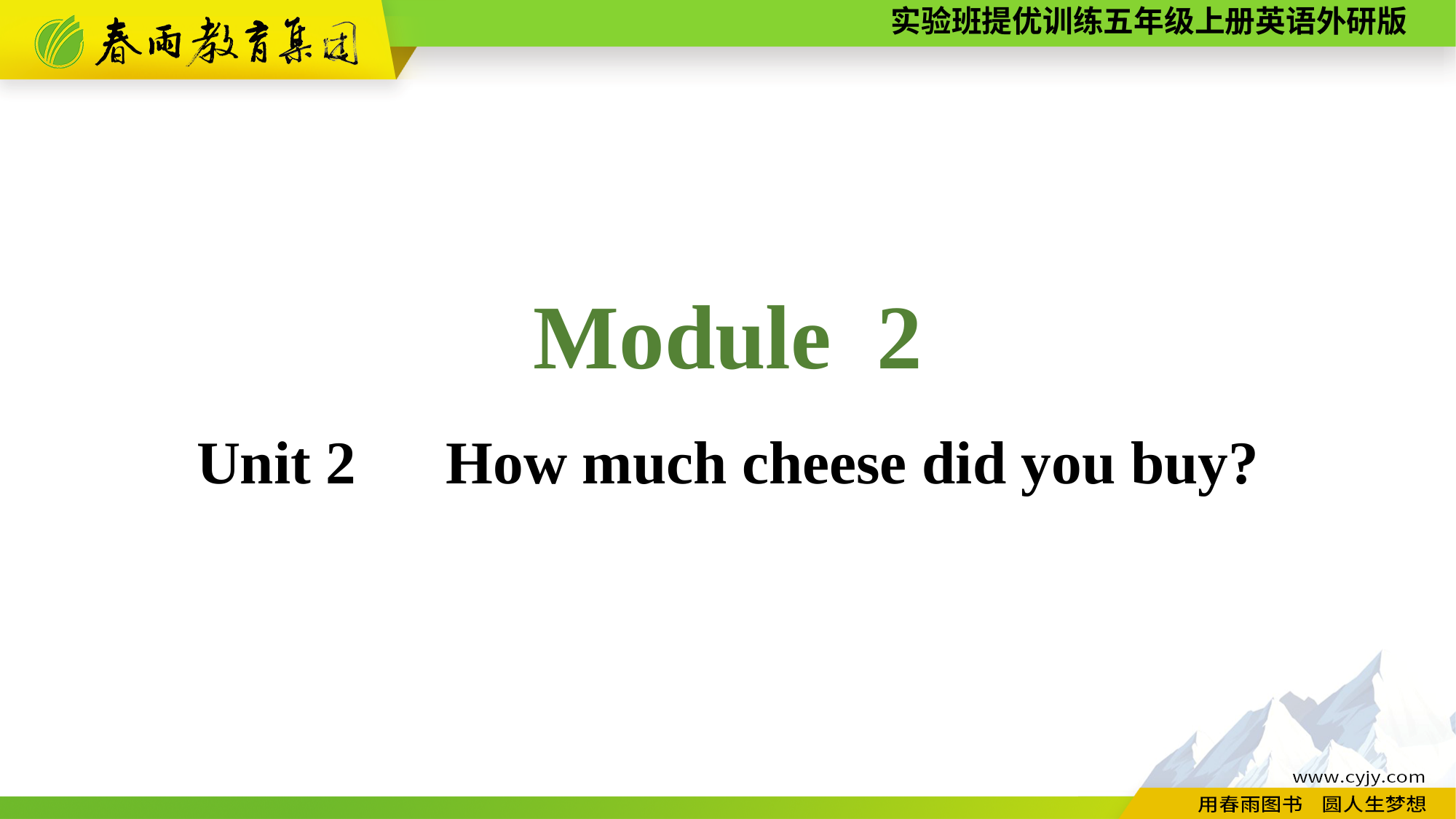

Module  2
Unit 2　How much cheese did you buy?